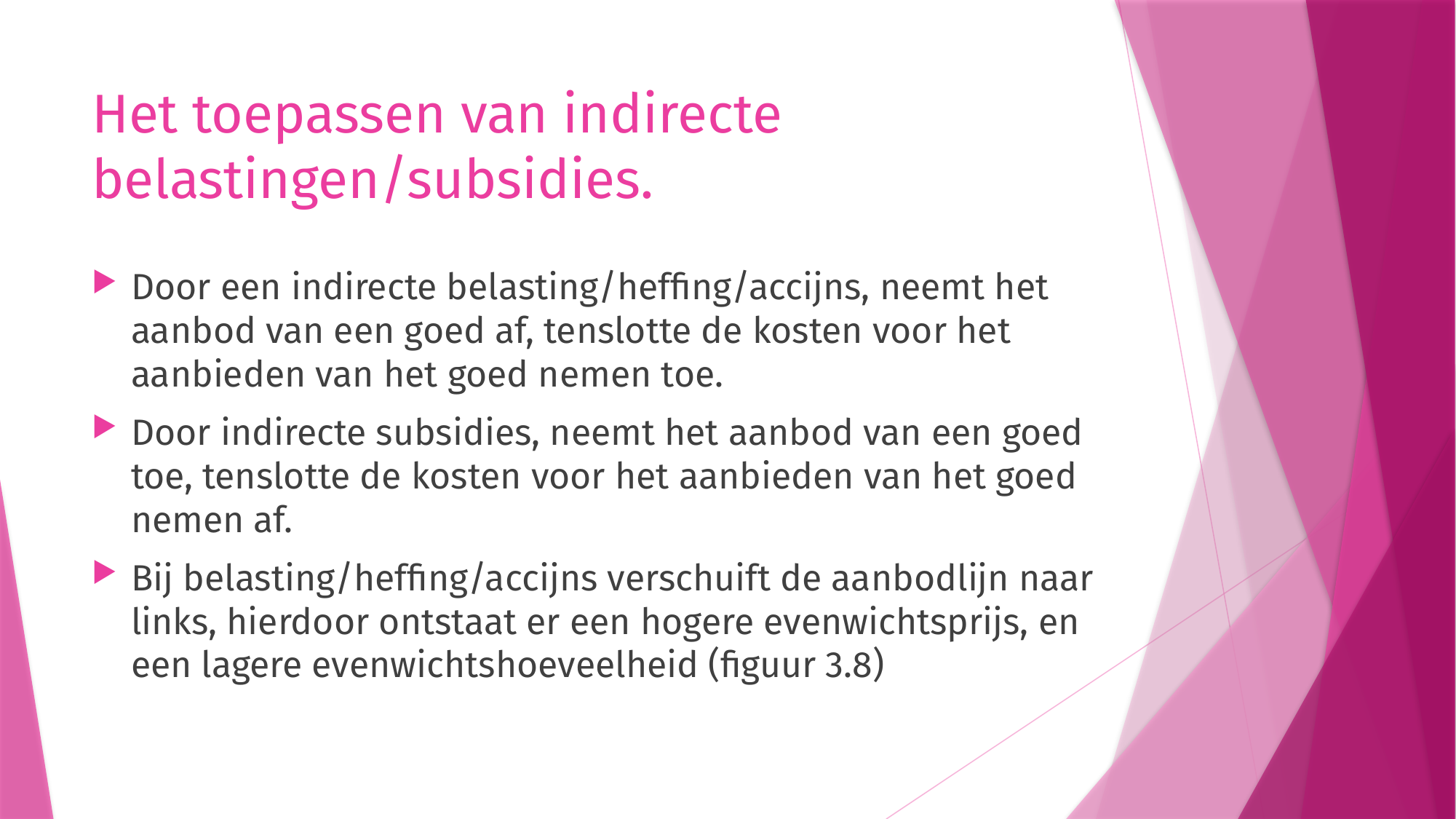

# Het toepassen van indirecte belastingen/subsidies.
Door een indirecte belasting/heffing/accijns, neemt het aanbod van een goed af, tenslotte de kosten voor het aanbieden van het goed nemen toe.
Door indirecte subsidies, neemt het aanbod van een goed toe, tenslotte de kosten voor het aanbieden van het goed nemen af.
Bij belasting/heffing/accijns verschuift de aanbodlijn naar links, hierdoor ontstaat er een hogere evenwichtsprijs, en een lagere evenwichtshoeveelheid (figuur 3.8)